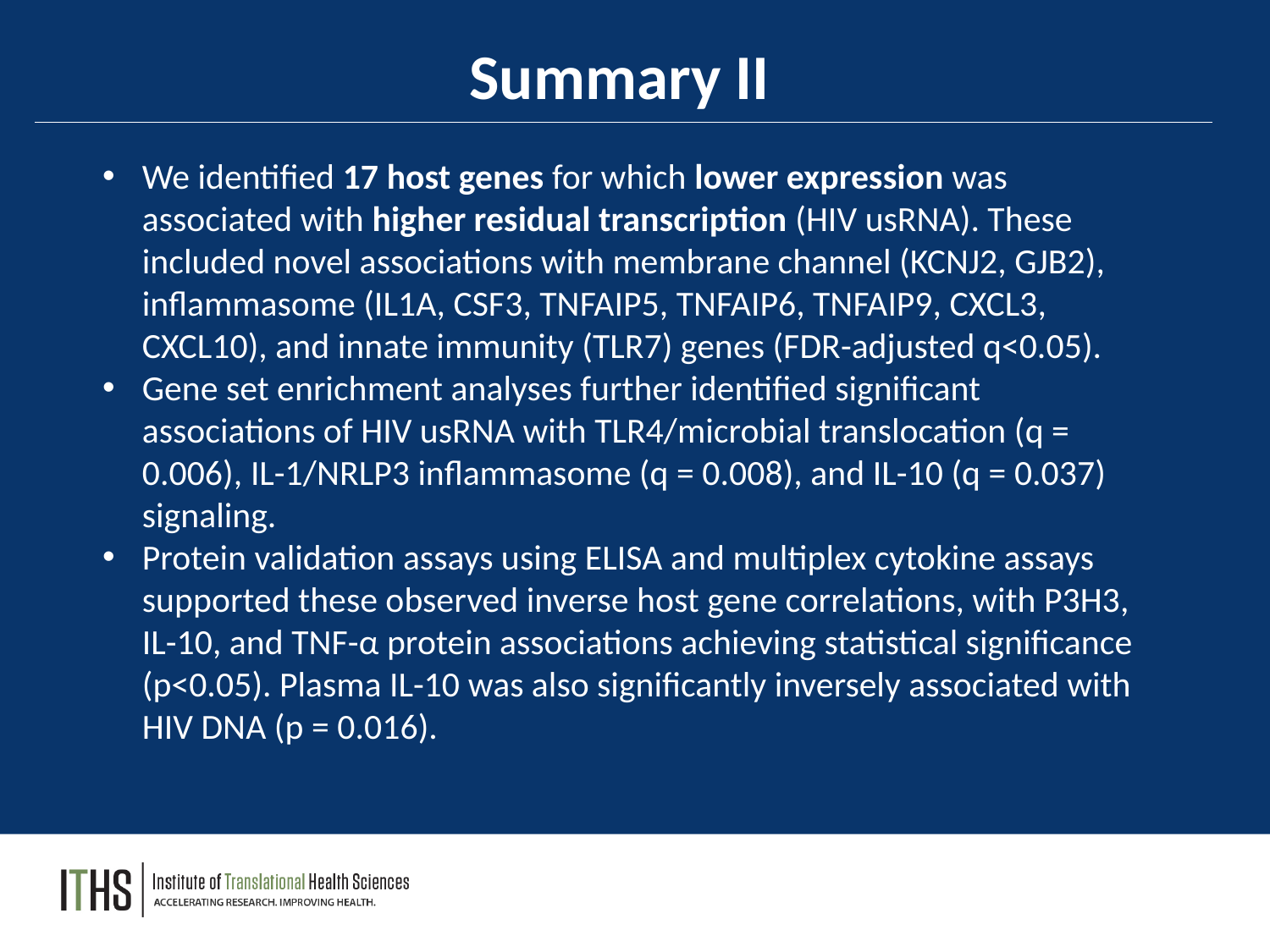

Summary II
We identified 17 host genes for which lower expression was associated with higher residual transcription (HIV usRNA). These included novel associations with membrane channel (KCNJ2, GJB2), inflammasome (IL1A, CSF3, TNFAIP5, TNFAIP6, TNFAIP9, CXCL3, CXCL10), and innate immunity (TLR7) genes (FDR-adjusted q<0.05).
Gene set enrichment analyses further identified significant associations of HIV usRNA with TLR4/microbial translocation (q = 0.006), IL-1/NRLP3 inflammasome (q = 0.008), and IL-10 (q = 0.037) signaling.
Protein validation assays using ELISA and multiplex cytokine assays supported these observed inverse host gene correlations, with P3H3, IL-10, and TNF-α protein associations achieving statistical significance (p<0.05). Plasma IL-10 was also significantly inversely associated with HIV DNA (p = 0.016).